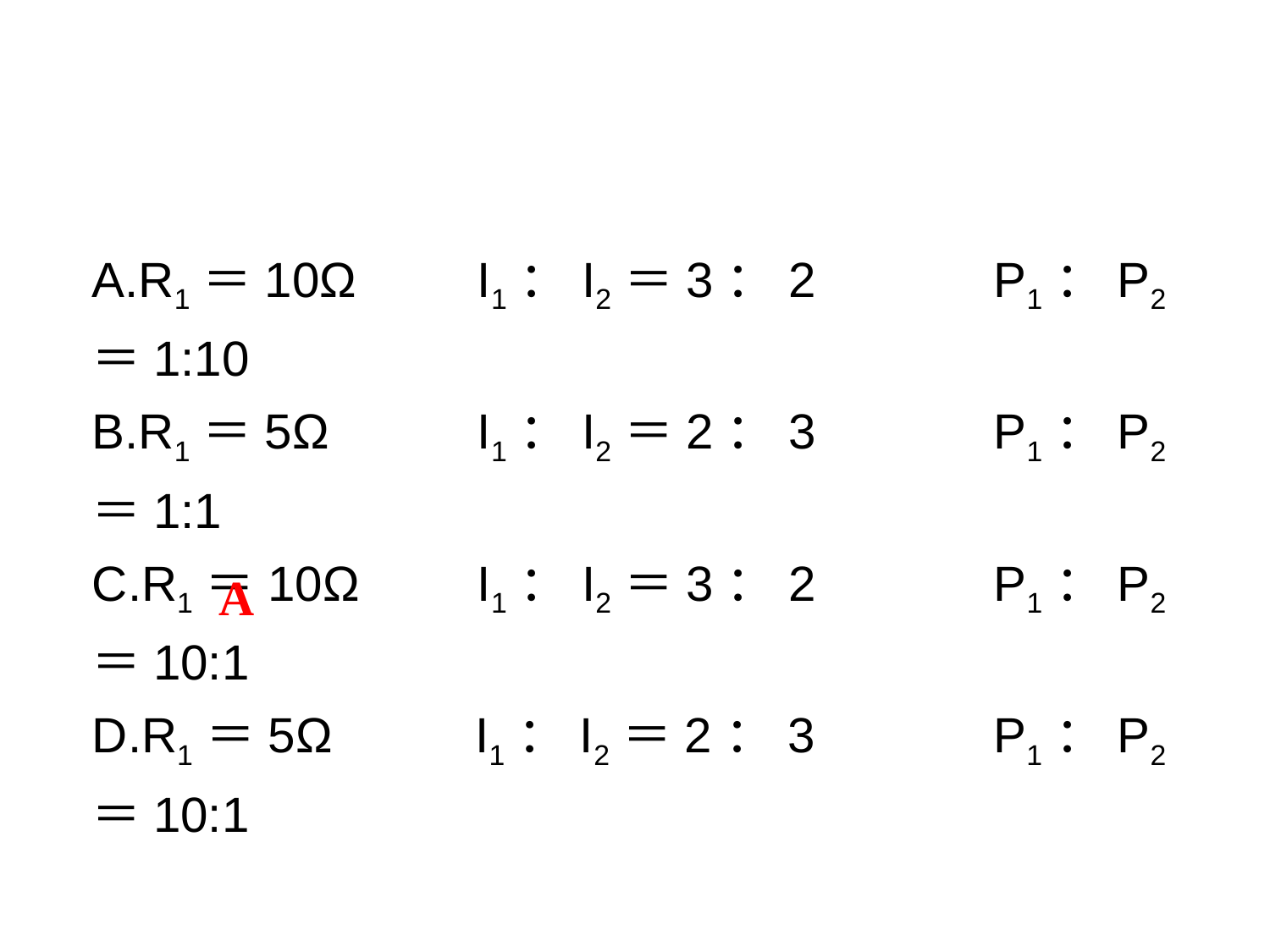

A.R1＝10Ω　	I1：I2＝3：2    	P1：P2＝1:10
B.R1＝5Ω　	I1：I2＝2：3    	P1：P2＝1:1
C.R1＝10Ω　	I1：I2＝3：2    	P1：P2＝10:1
D.R1＝5Ω		I1：I2＝2：3    	P1：P2＝10:1
A